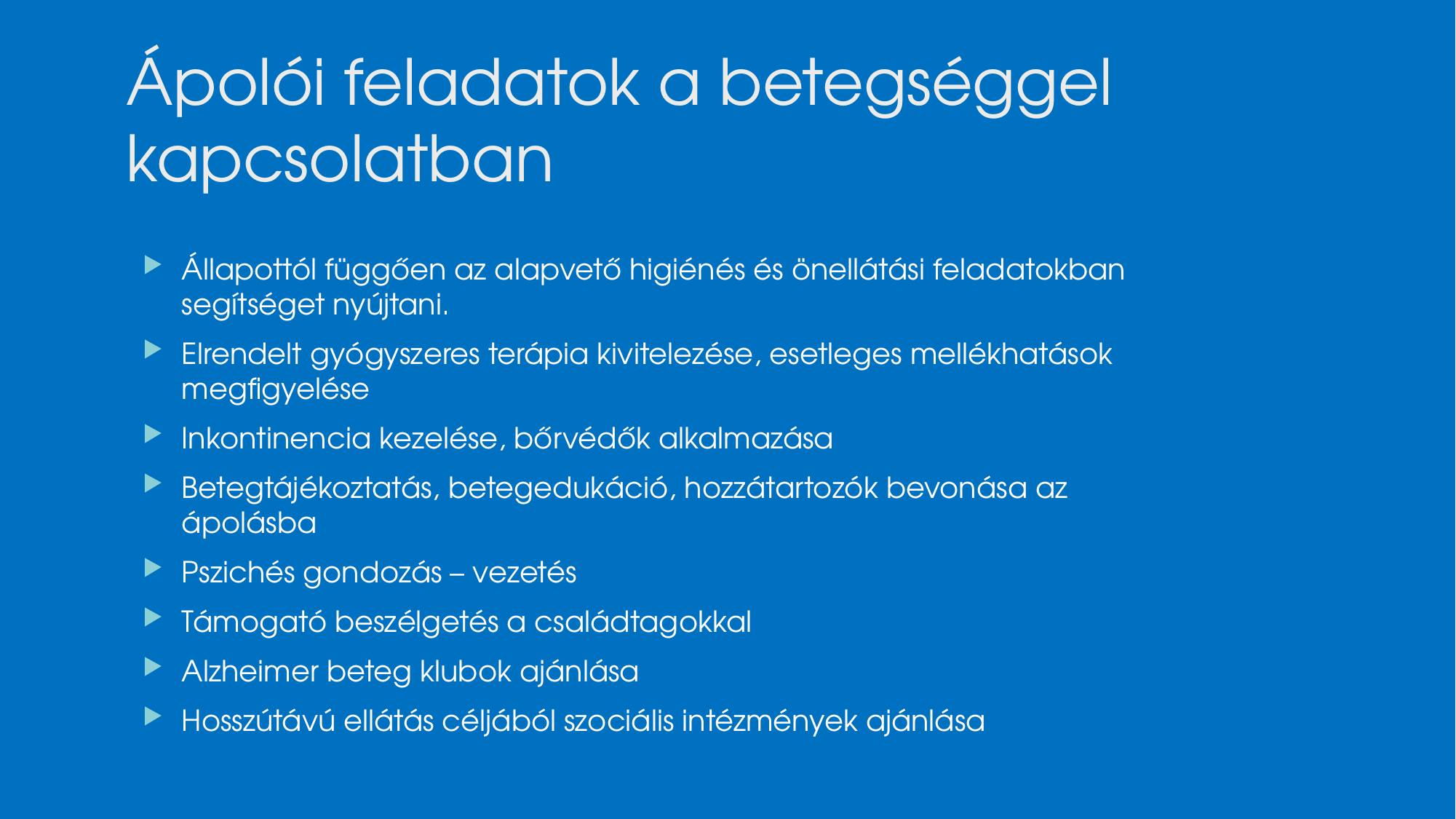

13
# Ápolói feladatok a betegséggel kapcsolatban
Állapottól függően az alapvető higiénés és önellátási feladatokban segítséget nyújtani.
Elrendelt gyógyszeres terápia kivitelezése, esetleges mellékhatások megfigyelése
Inkontinencia kezelése, bőrvédők alkalmazása
Betegtájékoztatás, betegedukáció, hozzátartozók bevonása az ápolásba
Pszichés gondozás – vezetés
Támogató beszélgetés a családtagokkal
Alzheimer beteg klubok ajánlása
Hosszútávú ellátás céljából szociális intézmények ajánlása